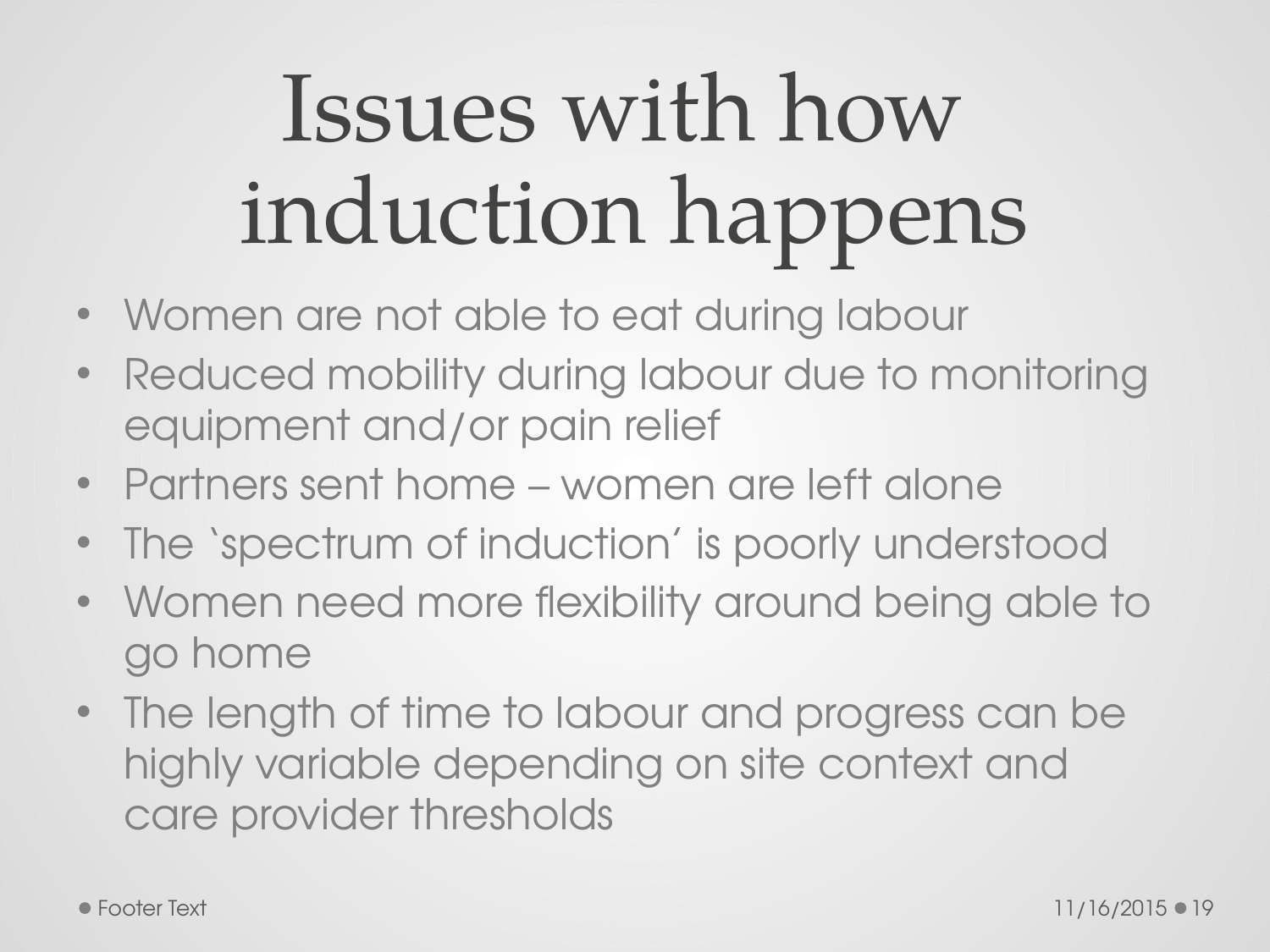

# Issues with how induction happens
Women are not able to eat during labour
Reduced mobility during labour due to monitoring equipment and/or pain relief
Partners sent home – women are left alone
The ‘spectrum of induction’ is poorly understood
Women need more flexibility around being able to go home
The length of time to labour and progress can be highly variable depending on site context and
care provider thresholds

Footer Text
11/16/2015
19